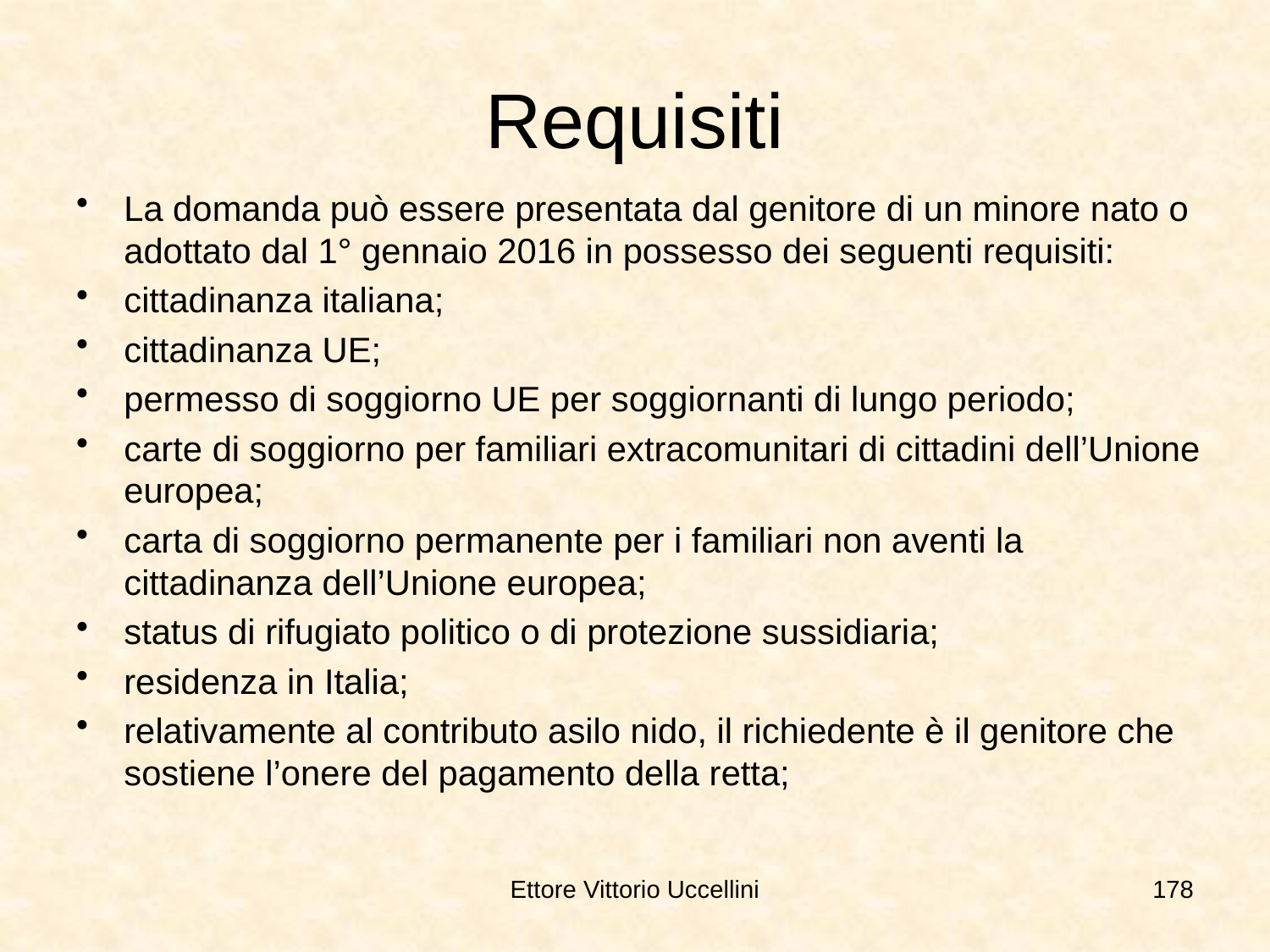

# Requisiti
La domanda può essere presentata dal genitore di un minore nato o adottato dal 1° gennaio 2016 in possesso dei seguenti requisiti:
cittadinanza italiana;
cittadinanza UE;
permesso di soggiorno UE per soggiornanti di lungo periodo;
carte di soggiorno per familiari extracomunitari di cittadini dell’Unione europea;
carta di soggiorno permanente per i familiari non aventi la cittadinanza dell’Unione europea;
status di rifugiato politico o di protezione sussidiaria;
residenza in Italia;
relativamente al contributo asilo nido, il richiedente è il genitore che sostiene l’onere del pagamento della retta;

Ettore Vittorio Uccellini
178